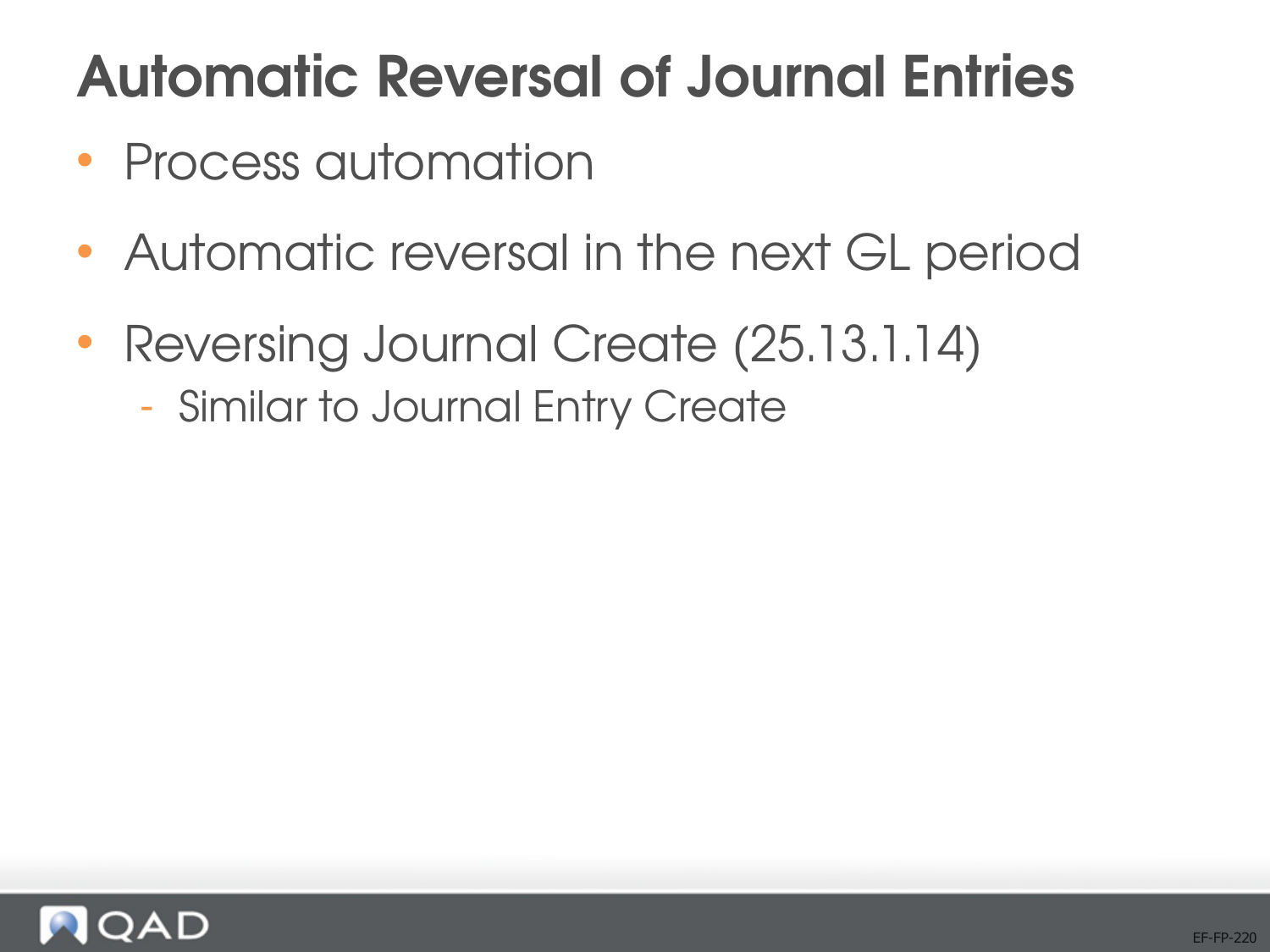

# Automatic Reversal of Journal Entries
Process automation
Automatic reversal in the next GL period
Reversing Journal Create (25.13.1.14)
Similar to Journal Entry Create
EF-FP-220